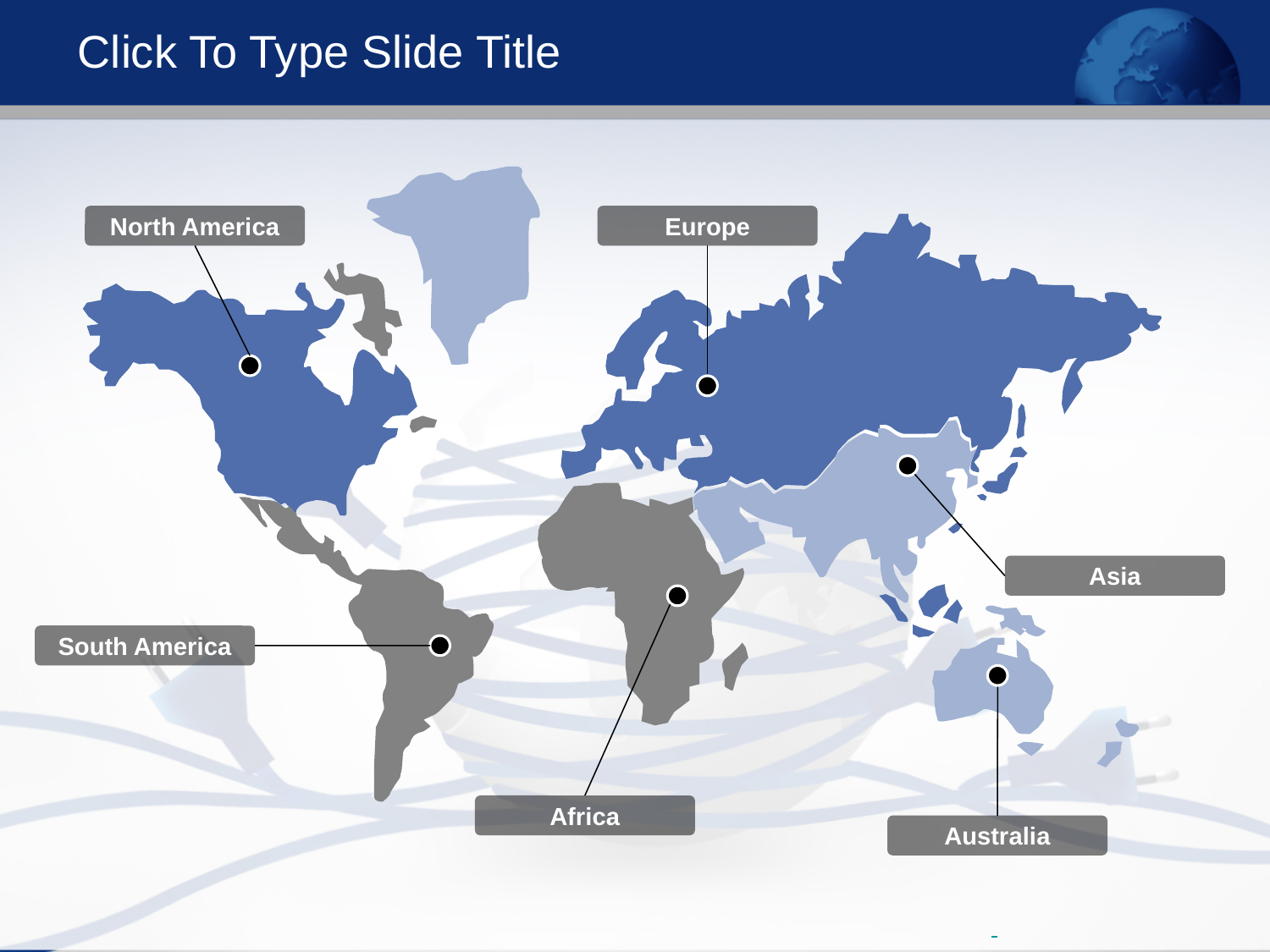

Click To Type Slide Title

North America
Europe

Asia

South America

Africa
Australia